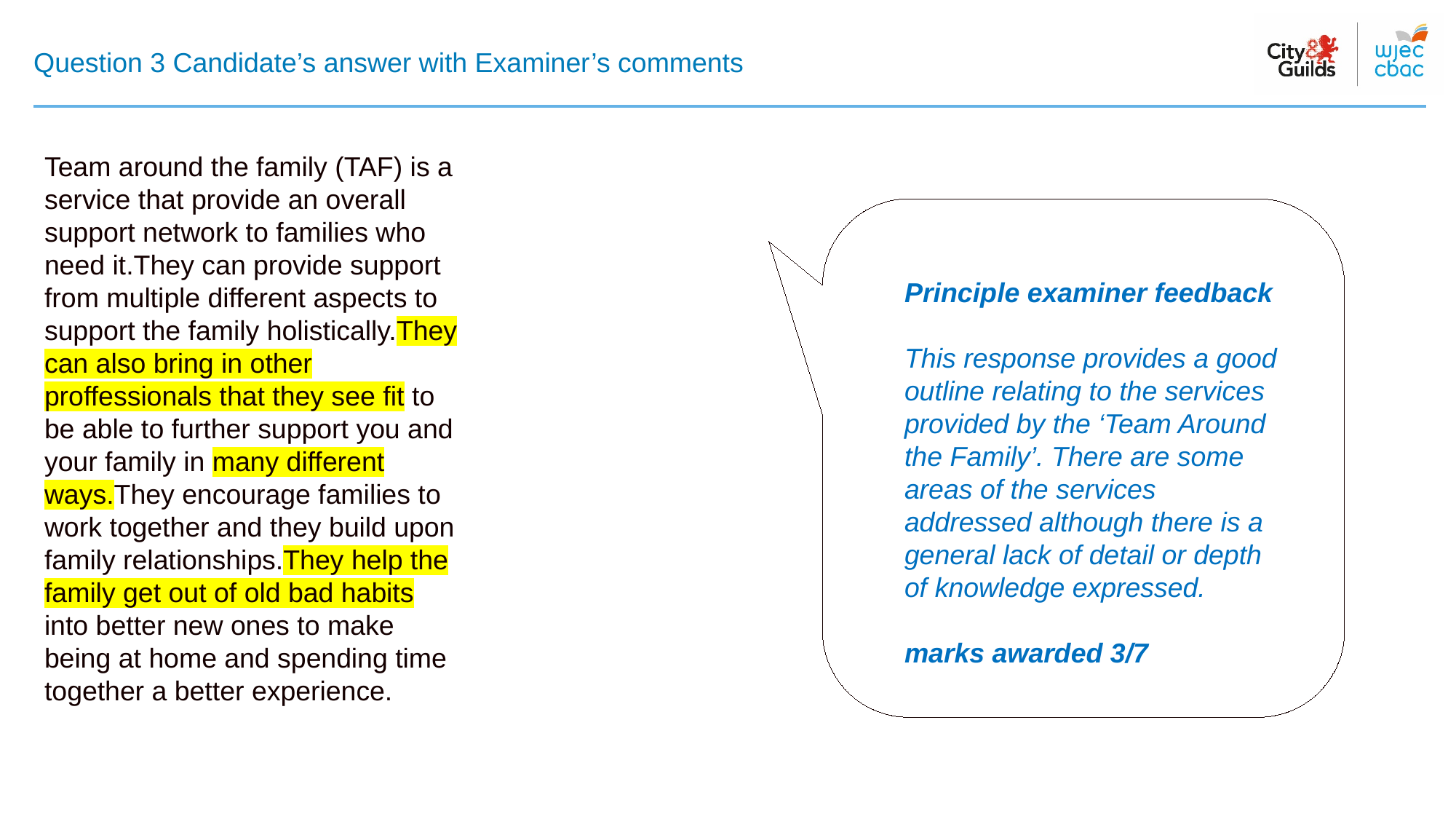

# Question 3 Candidate’s answer with Examiner’s comments
Team around the family (TAF) is a service that provide an overall support network to families who need it.They can provide support from multiple different aspects to support the family holistically.They can also bring in other proffessionals that they see fit to be able to further support you and your family in many different ways.They encourage families to work together and they build upon family relationships.They help the family get out of old bad habits into better new ones to make being at home and spending time together a better experience.

Principle examiner feedback​
​
This response provides a good outline relating to the services provided by the ‘Team Around the Family’. There are some areas of the services addressed although there is a general lack of detail or depth of knowledge expressed.

marks awarded 3/7